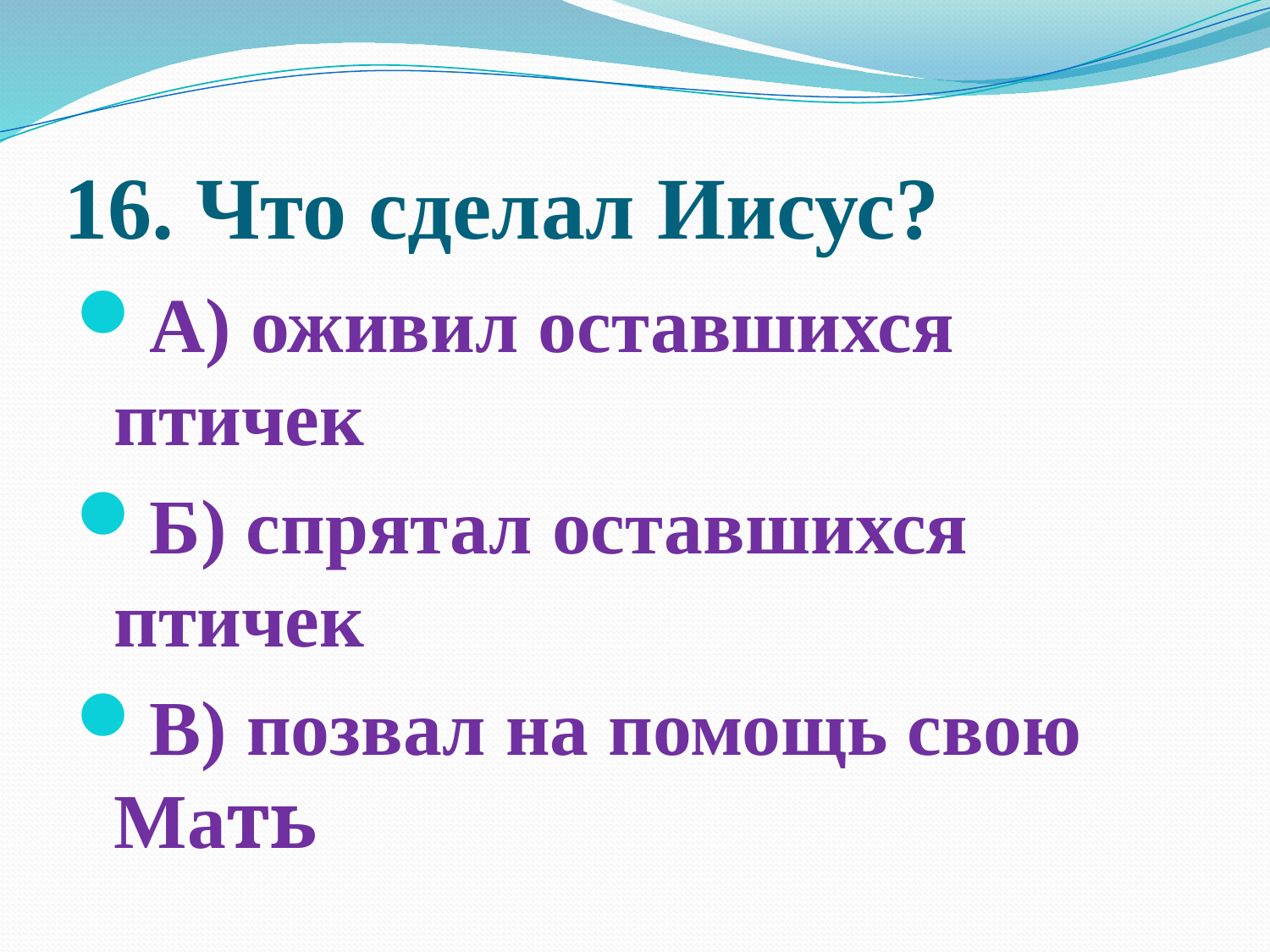

# 16. Что сделал Иисус?
А) оживил оставшихся птичек
Б) спрятал оставшихся птичек
В) позвал на помощь свою Мать